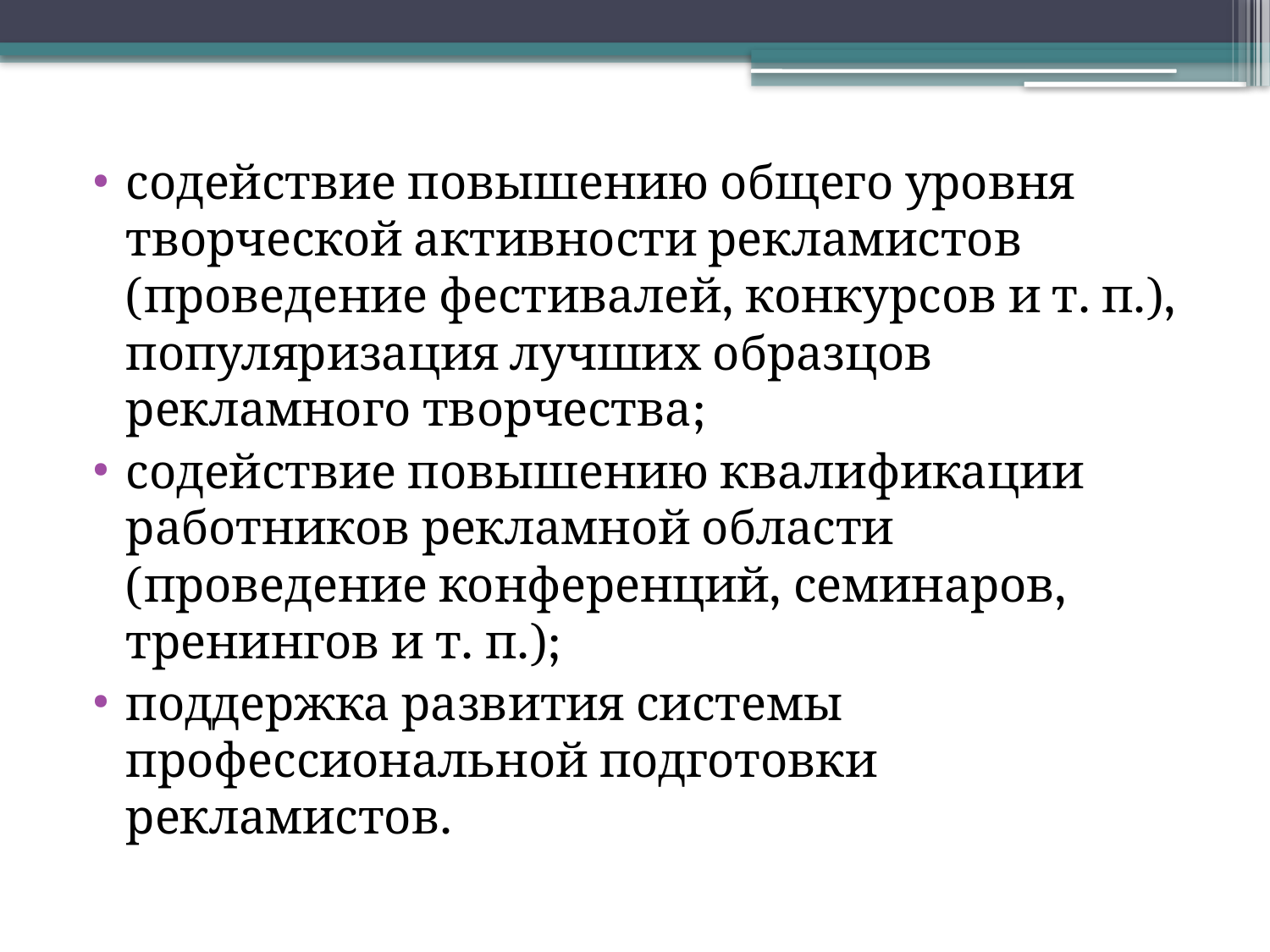

содействие повышению общего уровня творческой активности рекламистов (проведение фестивалей, конкурсов и т. п.), популяризация лучших образцов рекламного творчества;
содействие повышению квалификации работников рекламной области (проведение конференций, семинаров, тренингов и т. п.);
поддержка развития системы профессиональной подготовки рекламистов.